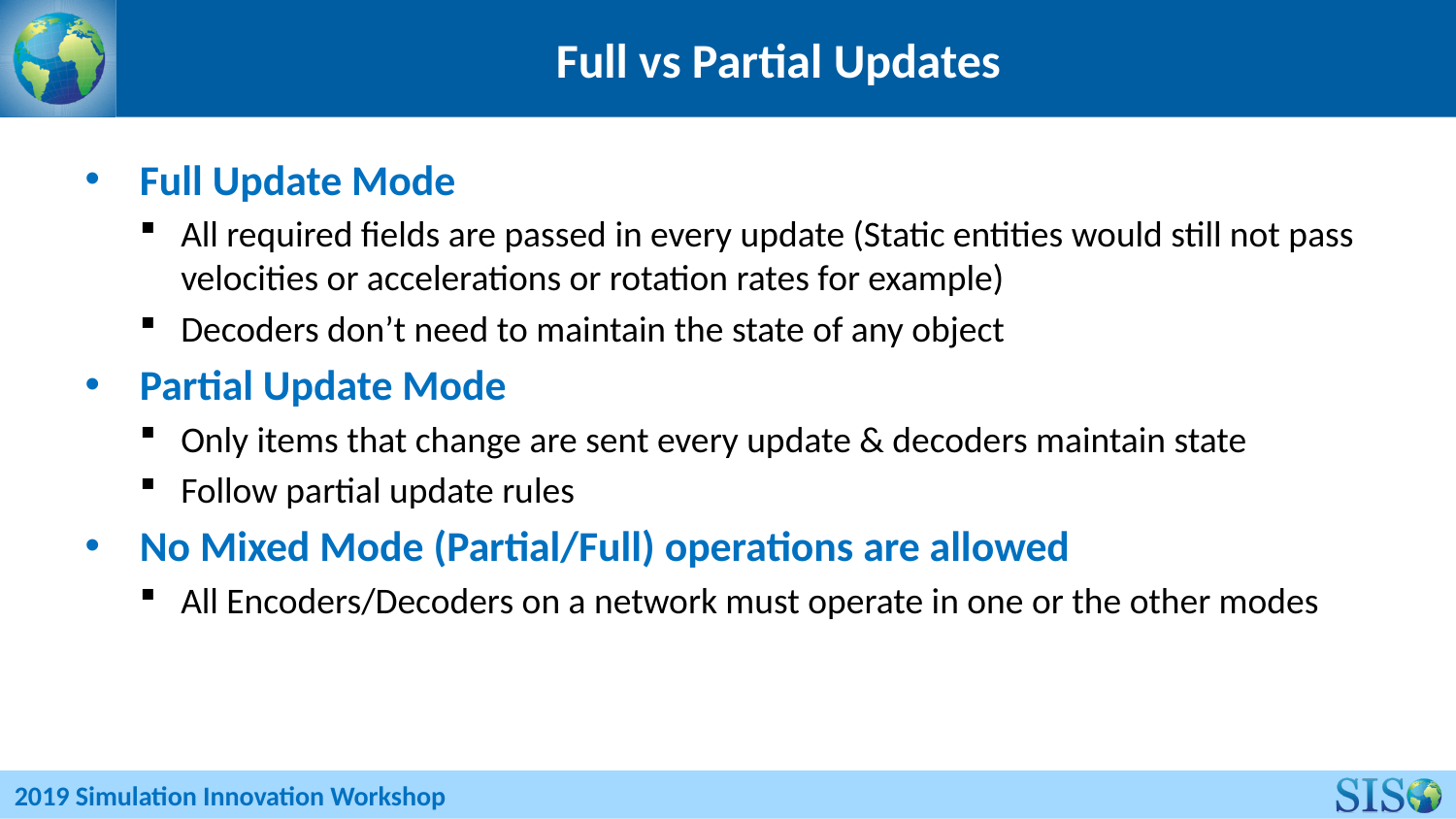

# Full vs Partial Updates
Full Update Mode
All required fields are passed in every update (Static entities would still not pass velocities or accelerations or rotation rates for example)
Decoders don’t need to maintain the state of any object
Partial Update Mode
Only items that change are sent every update & decoders maintain state
Follow partial update rules
No Mixed Mode (Partial/Full) operations are allowed
All Encoders/Decoders on a network must operate in one or the other modes